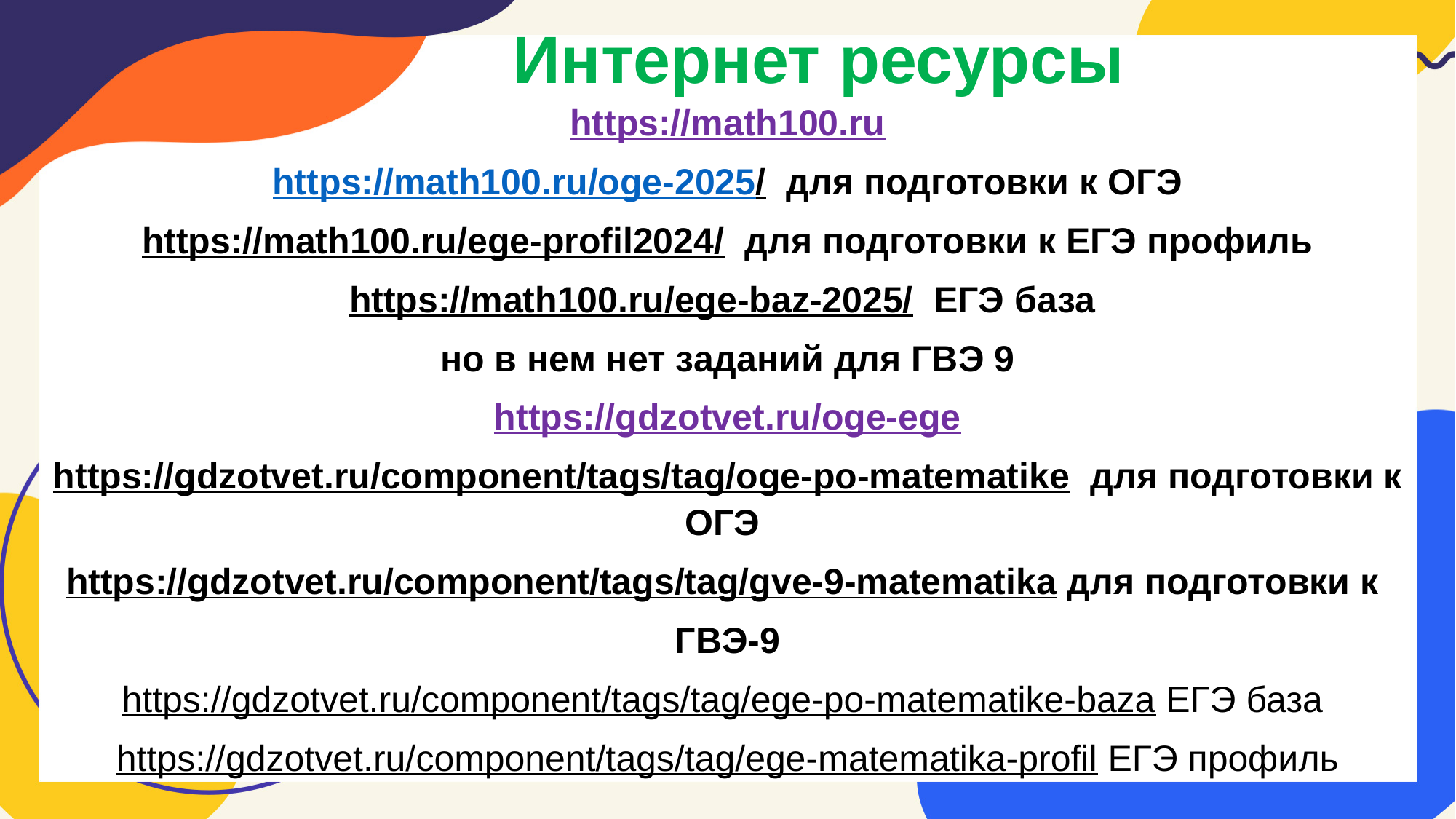

# Интернет ресурсы
https://math100.ru
 https://math100.ru/oge-2025/  для подготовки к ОГЭ
https://math100.ru/ege-profil2024/  для подготовки к ЕГЭ профиль
https://math100.ru/ege-baz-2025/  ЕГЭ база
но в нем нет заданий для ГВЭ 9
https://gdzotvet.ru/oge-ege
https://gdzotvet.ru/component/tags/tag/oge-po-matematike  для подготовки к ОГЭ
https://gdzotvet.ru/component/tags/tag/gve-9-matematika для подготовки к
ГВЭ-9
https://gdzotvet.ru/component/tags/tag/ege-po-matematike-baza ЕГЭ база
https://gdzotvet.ru/component/tags/tag/ege-matematika-profil ЕГЭ профиль